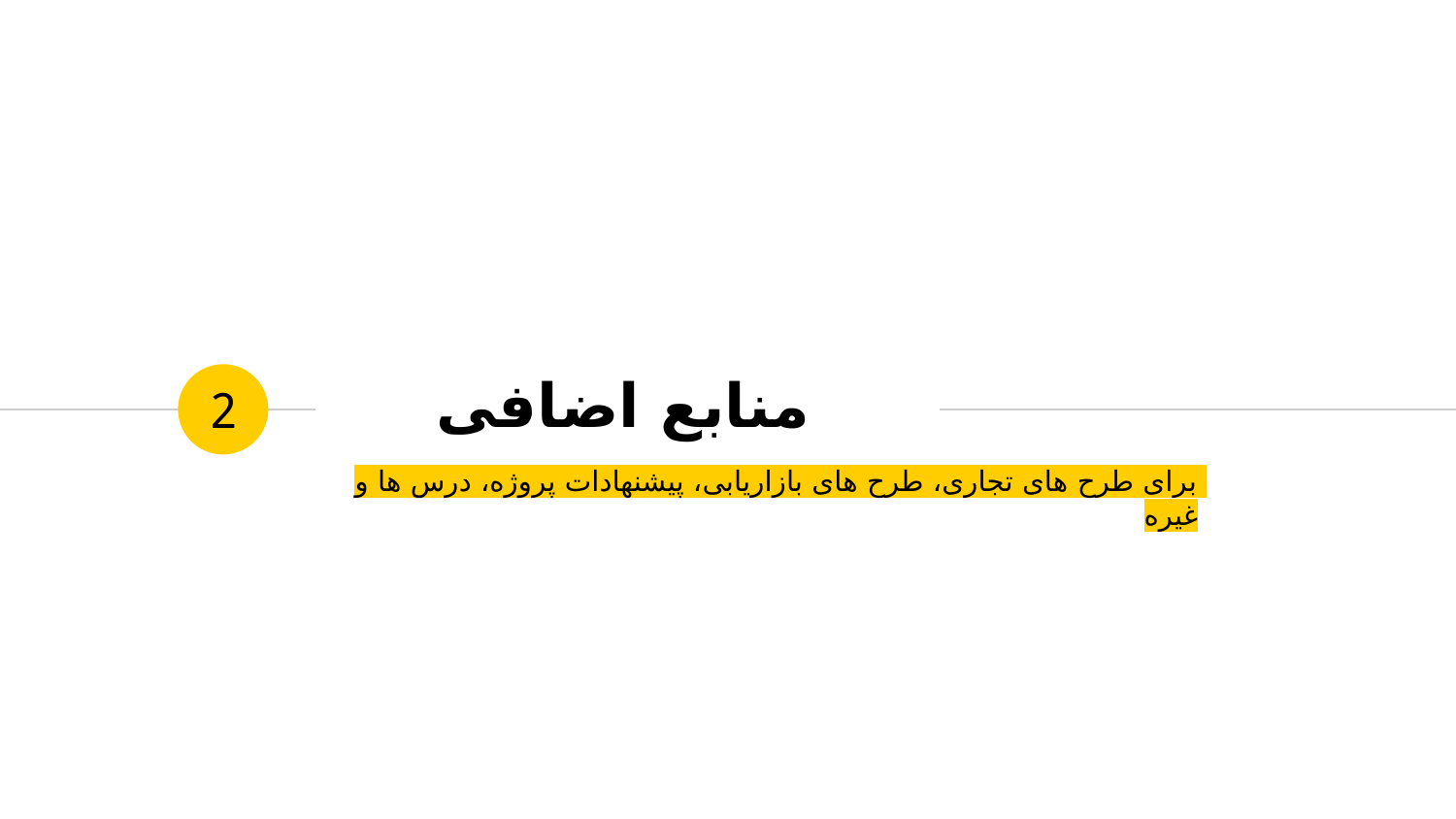

# منابع اضافی
2
برای طرح های تجاری، طرح های بازاریابی، پیشنهادات پروژه، درس ها و غیره